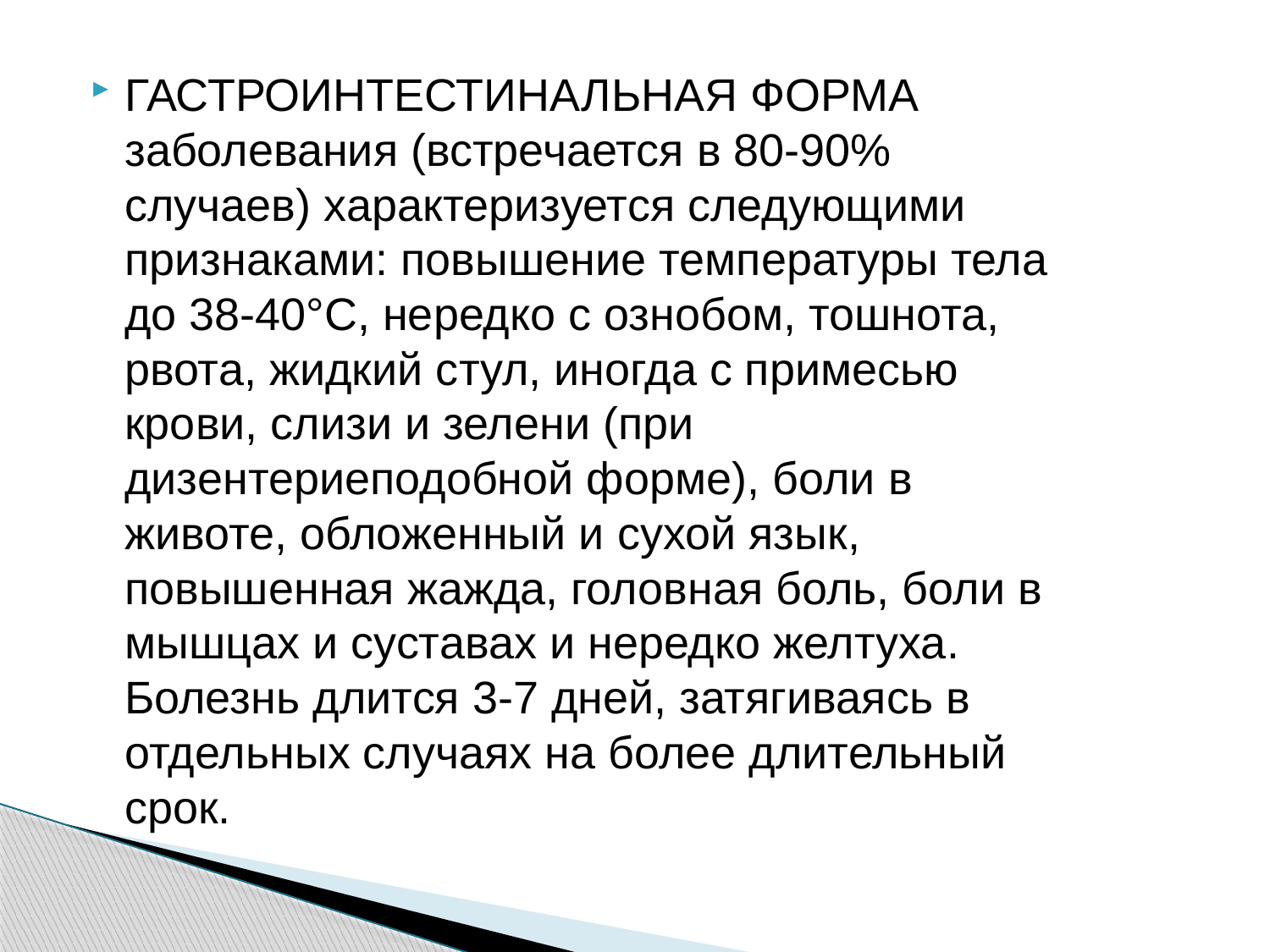

ГАСТРОИНТЕСТИНАЛЬНАЯ ФОРМА заболевания (встречается в 80-90% случаев) характеризуется следующими признаками: повышение температуры тела до 38-40°С, нередко с ознобом, тошнота, рвота, жидкий стул, иногда с примесью крови, слизи и зелени (при дизентериеподобной форме), боли в животе, обложенный и сухой язык, повышенная жажда, головная боль, боли в мышцах и суставах и нередко желтуха. Болезнь длится 3-7 дней, затягиваясь в отдельных случаях на более длительный срок.